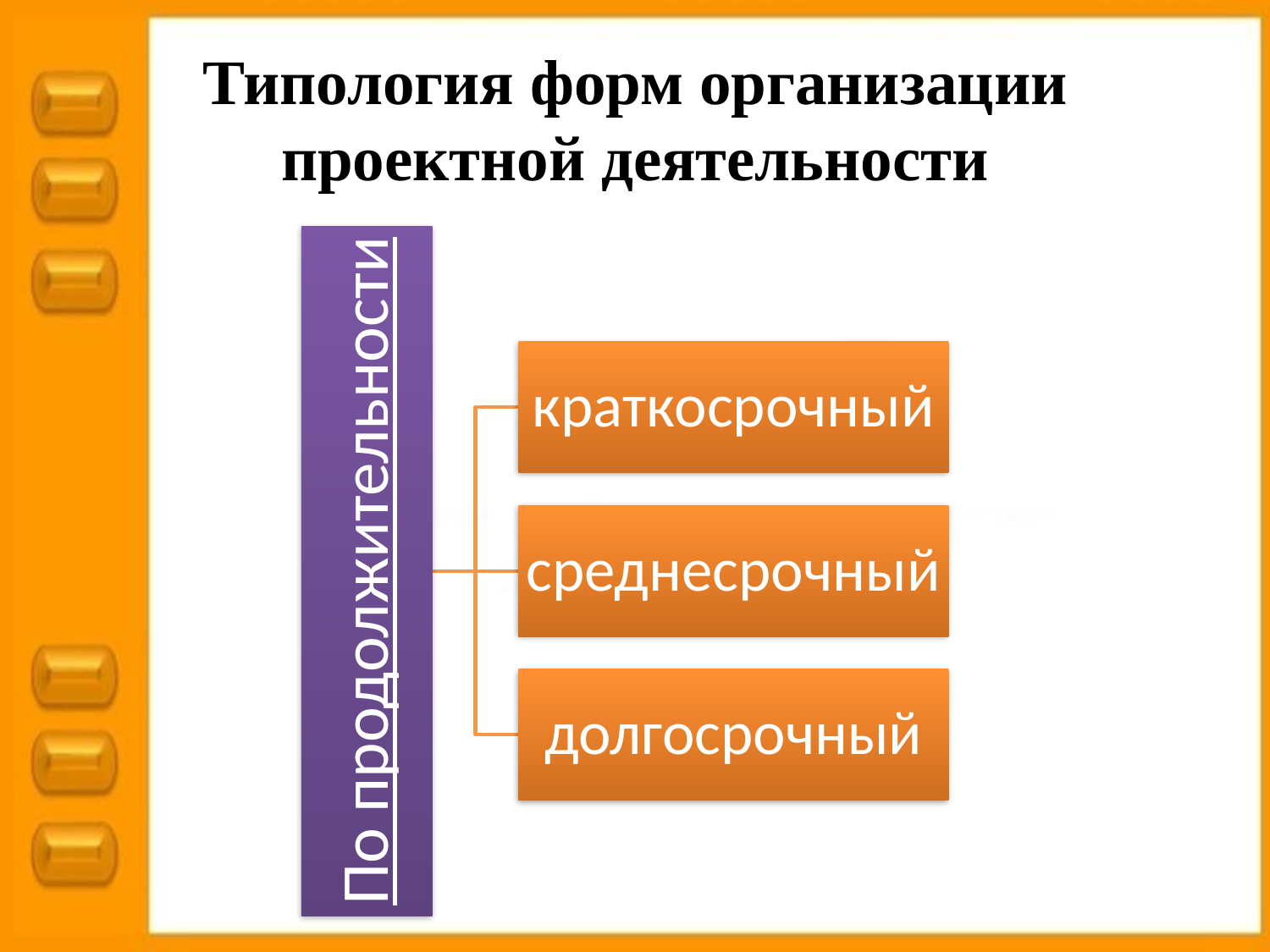

# Типология форм организации проектной деятельности

По продолжительности
краткосрочный
среднесрочный
долгосрочный